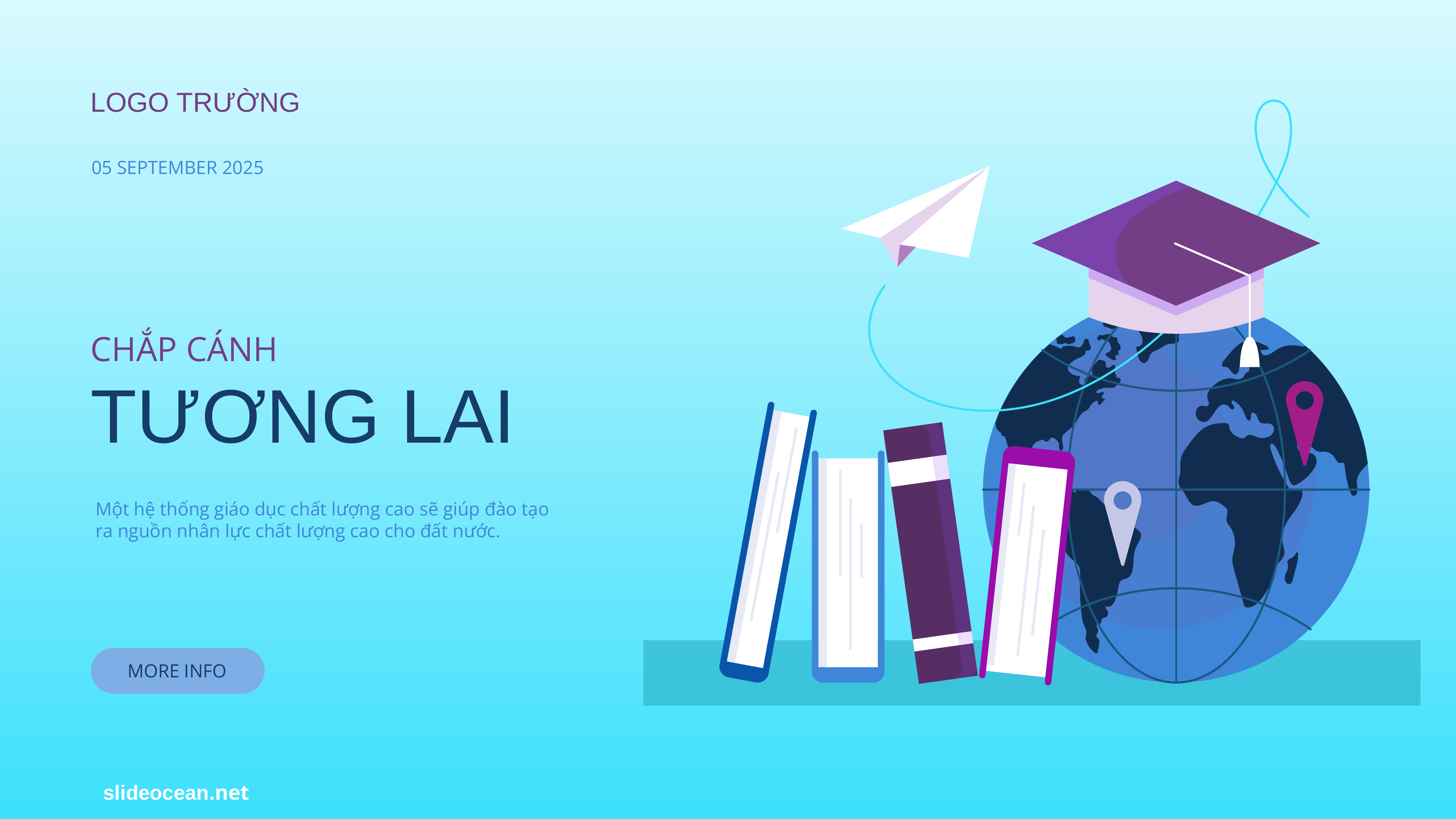

LOGO TRƯỜNG
05 SEPTEMBER 2025
CHẮP CÁNH
TƯƠNG LAI
Một hệ thống giáo dục chất lượng cao sẽ giúp đào tạo ra nguồn nhân lực chất lượng cao cho đất nước.

MORE INFO

slideocean.net